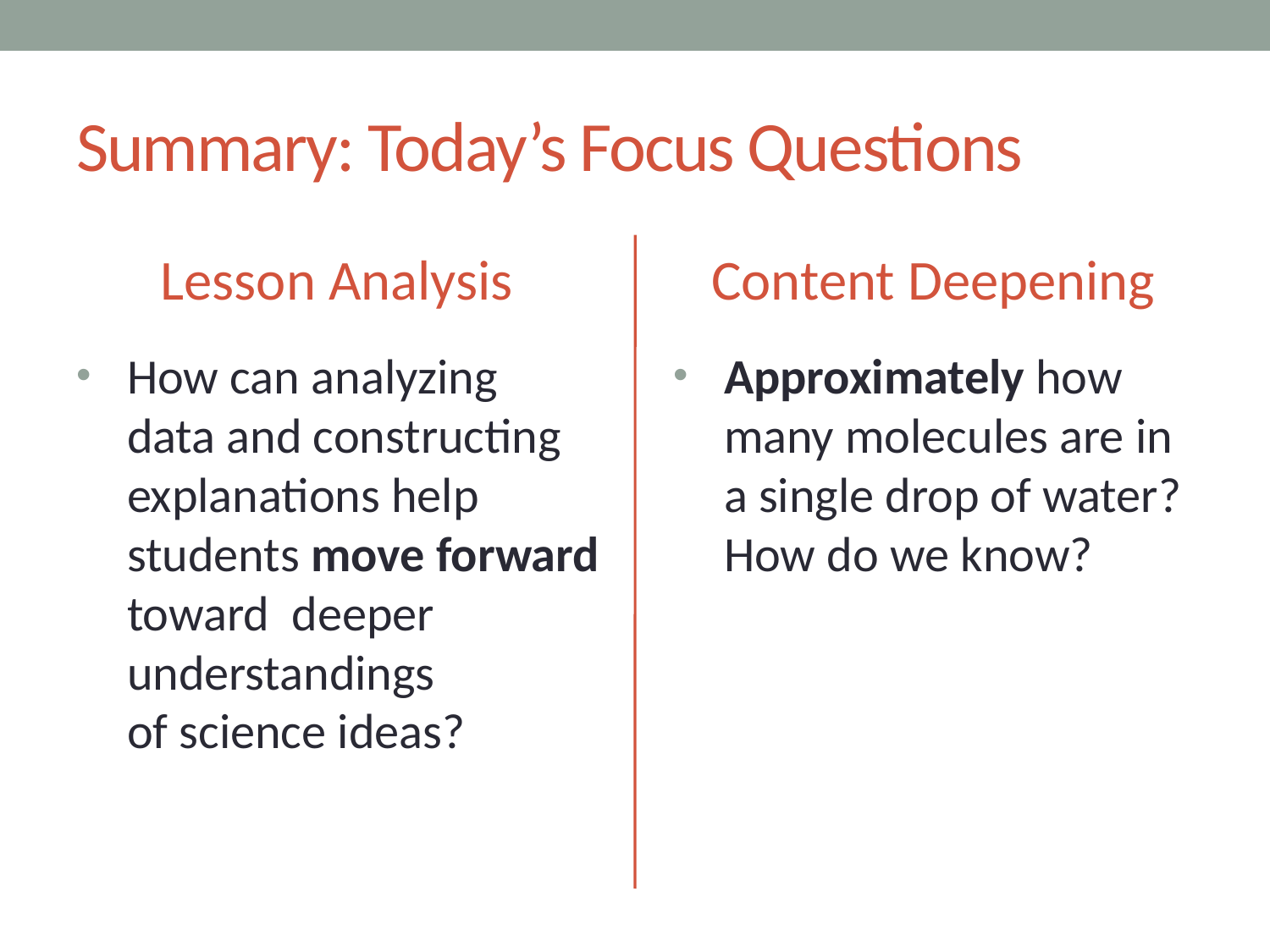

# Summary: Today’s Focus Questions
Lesson Analysis
Content Deepening
How can analyzing
data and constructing explanations help students move forward toward  deeper understandings
of science ideas?
Approximately how many molecules are in a single drop of water? How do we know?